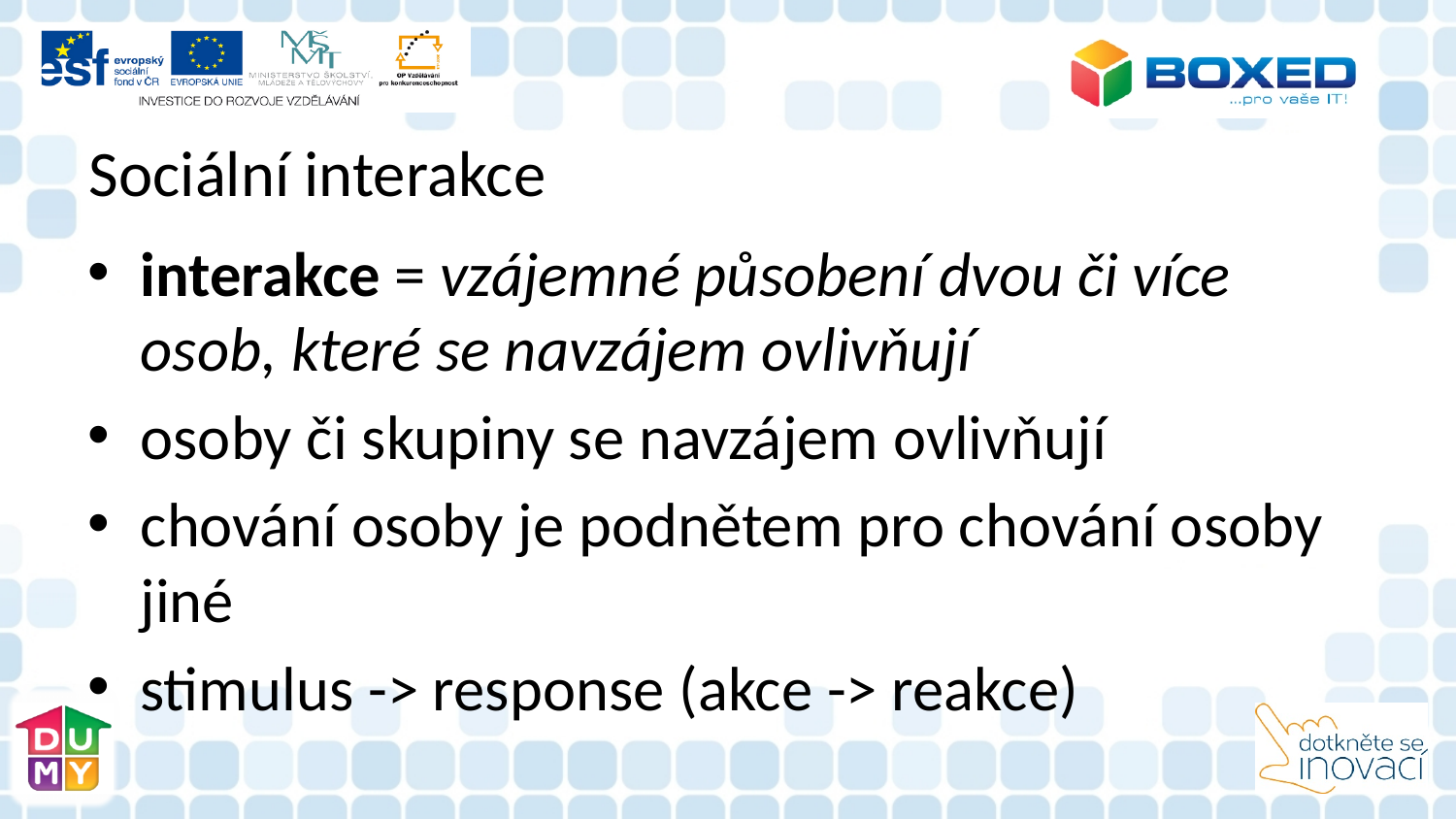

# Sociální interakce
interakce = vzájemné působení dvou či více osob, které se navzájem ovlivňují
osoby či skupiny se navzájem ovlivňují
chování osoby je podnětem pro chování osoby jiné
stimulus -> response (akce -> reakce)